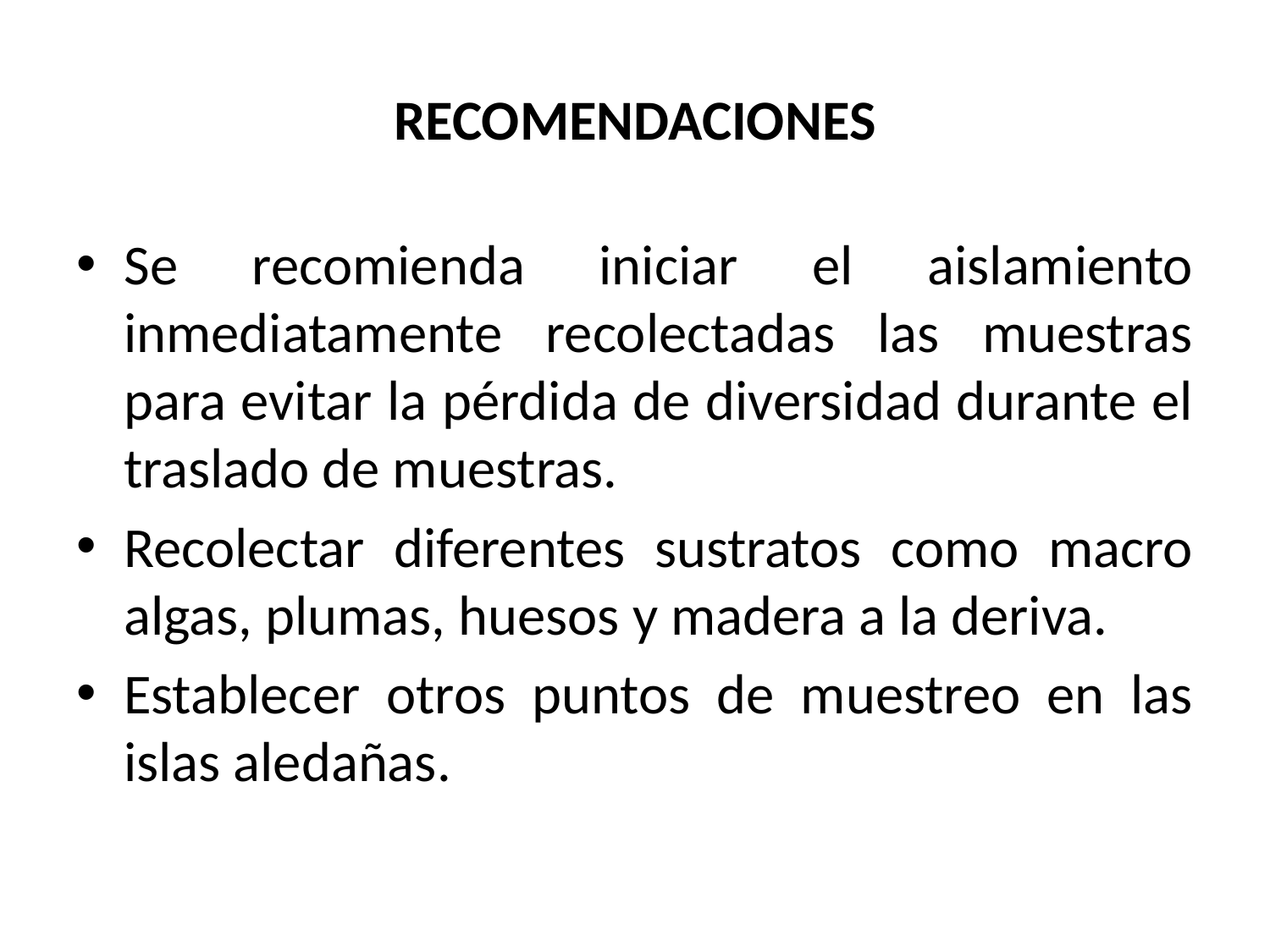

# RECOMENDACIONES
Se recomienda iniciar el aislamiento inmediatamente recolectadas las muestras para evitar la pérdida de diversidad durante el traslado de muestras.
Recolectar diferentes sustratos como macro algas, plumas, huesos y madera a la deriva.
Establecer otros puntos de muestreo en las islas aledañas.